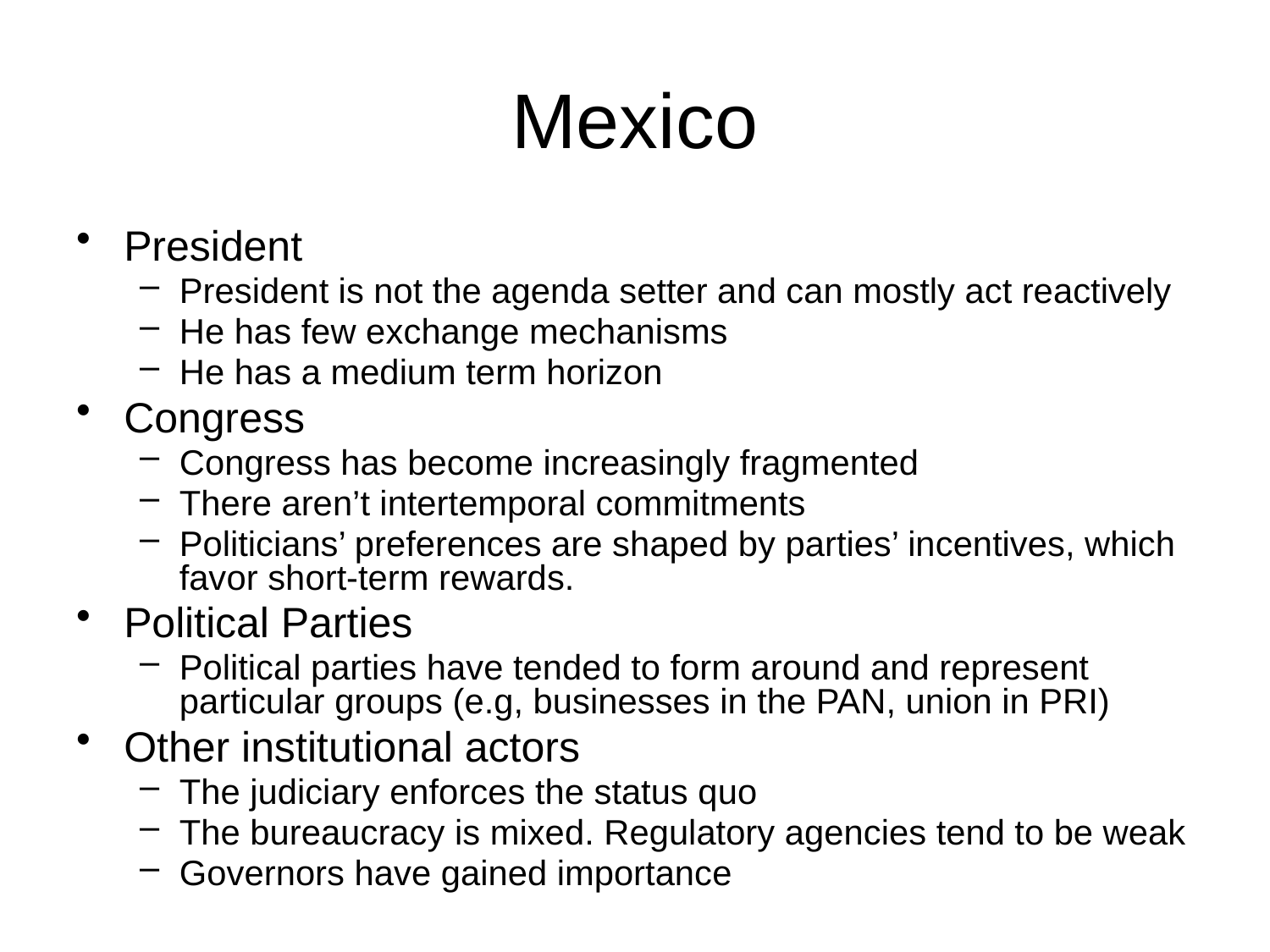

# Mexico
President
President is not the agenda setter and can mostly act reactively
He has few exchange mechanisms
He has a medium term horizon
Congress
Congress has become increasingly fragmented
There aren’t intertemporal commitments
Politicians’ preferences are shaped by parties’ incentives, which favor short-term rewards.
Political Parties
Political parties have tended to form around and represent particular groups (e.g, businesses in the PAN, union in PRI)
Other institutional actors
The judiciary enforces the status quo
The bureaucracy is mixed. Regulatory agencies tend to be weak
Governors have gained importance